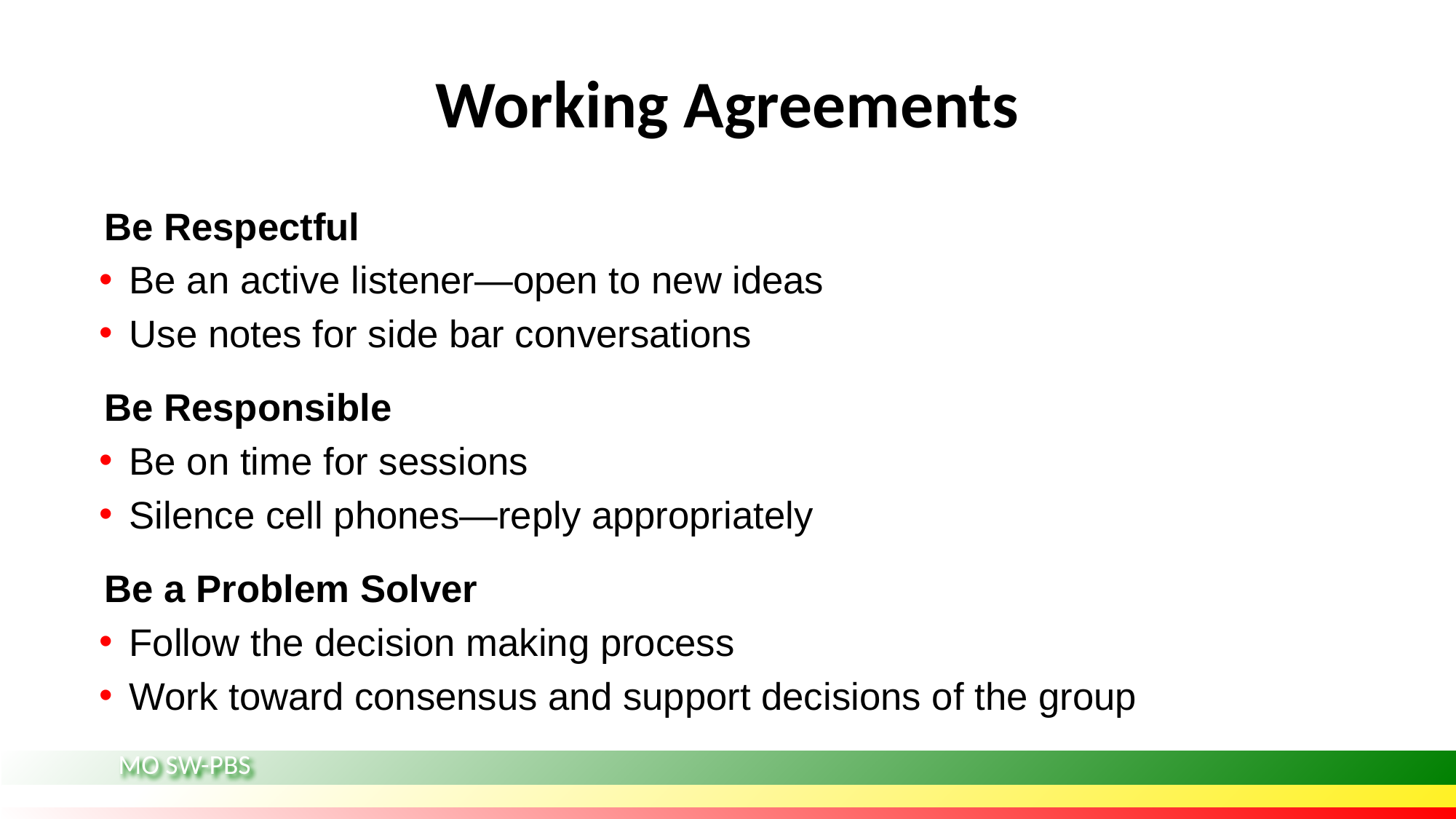

# Working Agreements
Be Respectful
 Be an active listener—open to new ideas
 Use notes for side bar conversations

Be Responsible
 Be on time for sessions
 Silence cell phones—reply appropriately

Be a Problem Solver
 Follow the decision making process
 Work toward consensus and support decisions of the group